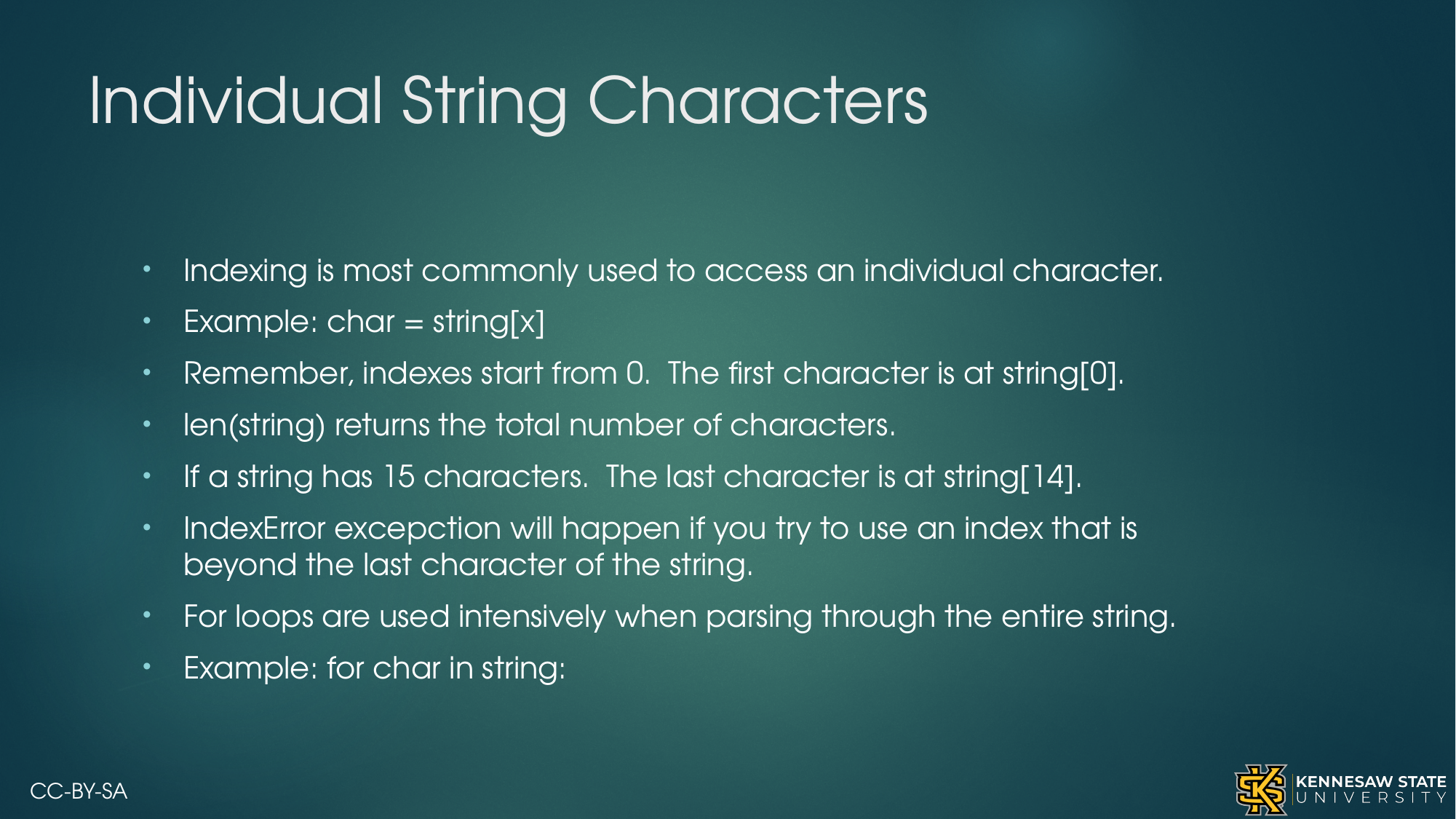

# Individual String Characters
Indexing is most commonly used to access an individual character.
Example: char = string[x]
Remember, indexes start from 0.  The first character is at string[0].
len(string) returns the total number of characters.
If a string has 15 characters.  The last character is at string[14].
IndexError excepction will happen if you try to use an index that is beyond the last character of the string.
For loops are used intensively when parsing through the entire string.
Example: for char in string: